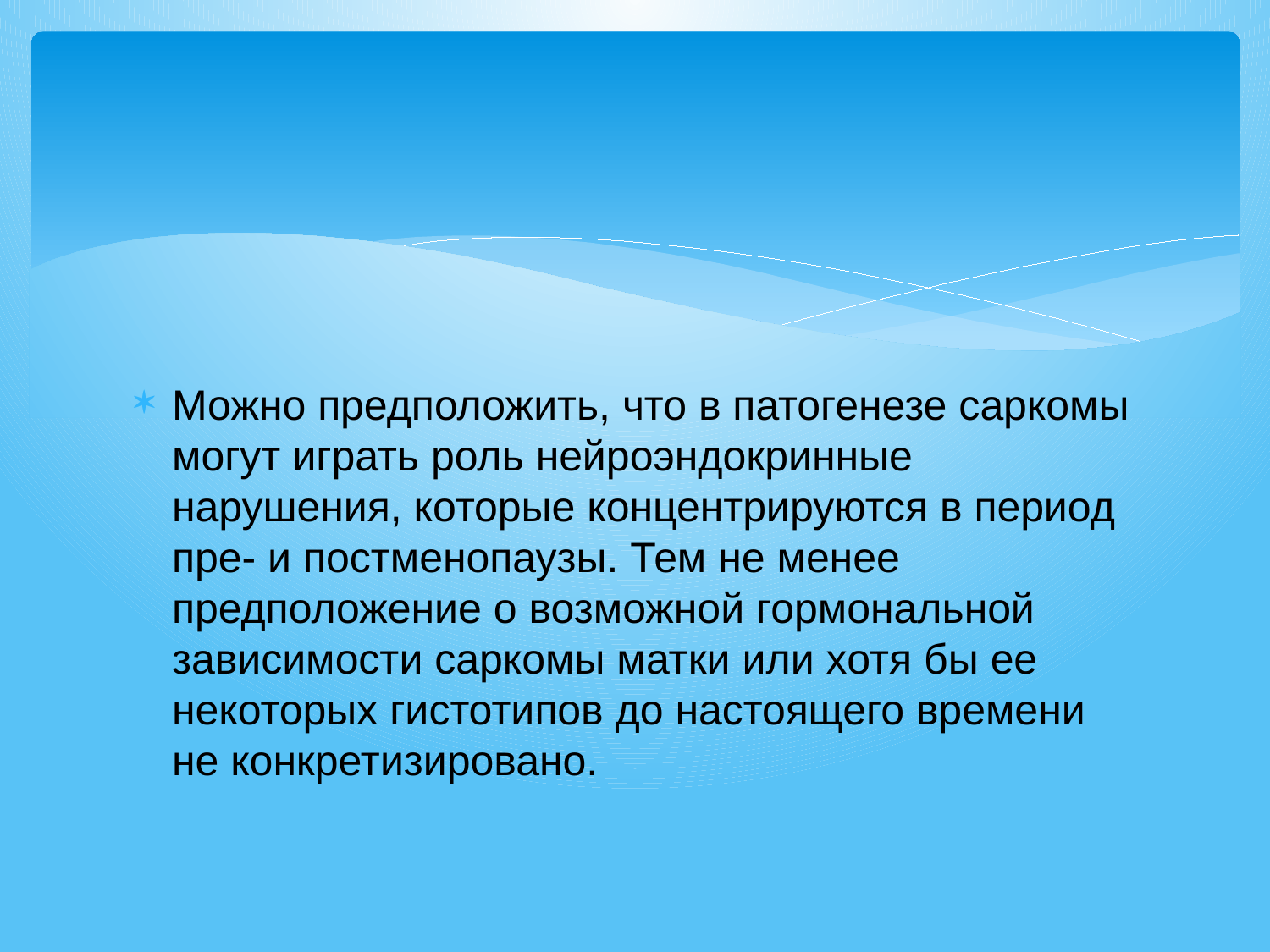

Можно предположить, что в патогенезе саркомы могут играть роль нейроэндокринные нарушения, которые концентрируются в период пре- и постменопаузы. Тем не менее предположение о возможной гормональной зависимости саркомы матки или хотя бы ее некоторых гистотипов до настоящего времени не конкретизировано.